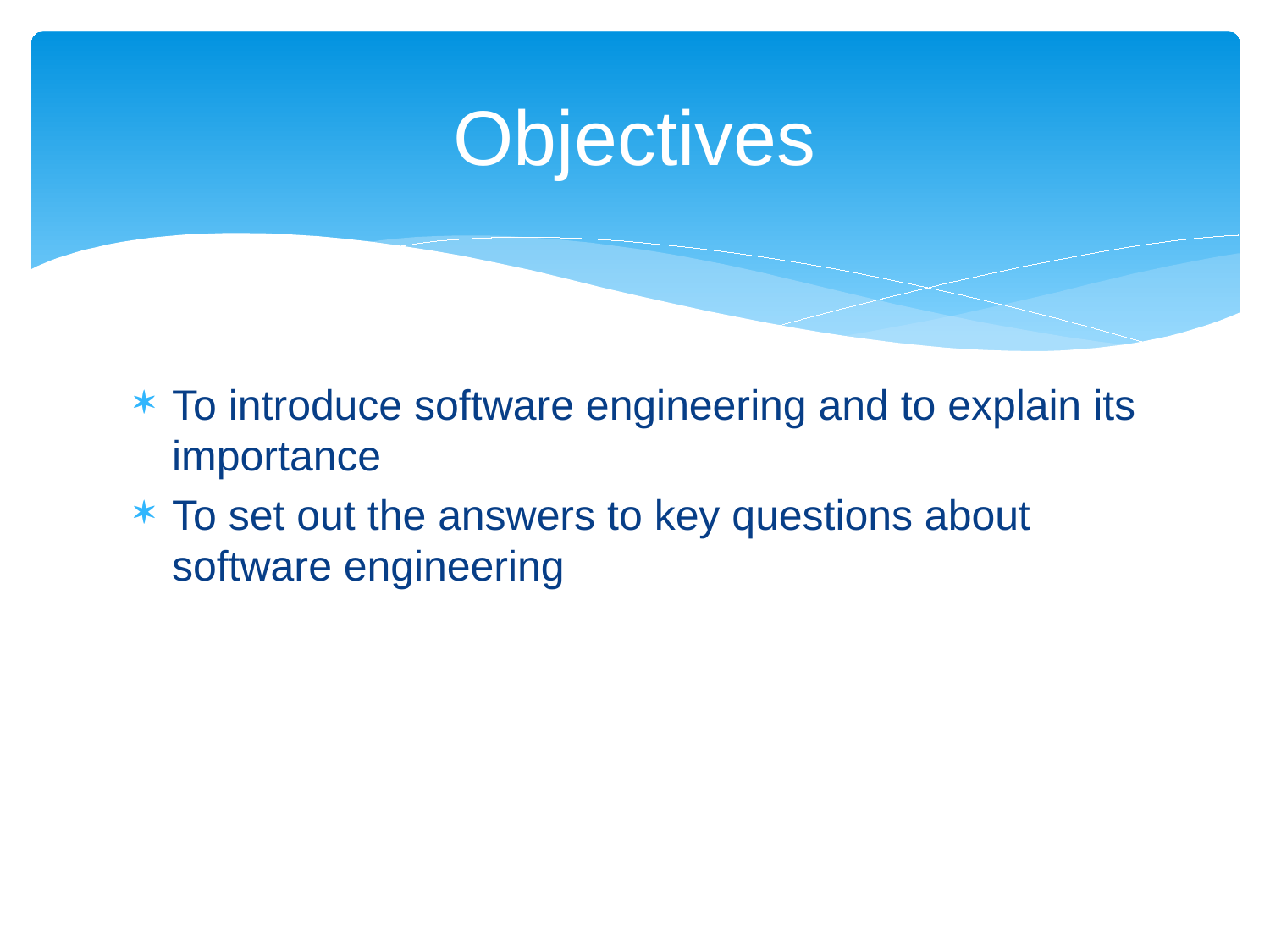

# Objectives
To introduce software engineering and to explain its importance
To set out the answers to key questions about software engineering